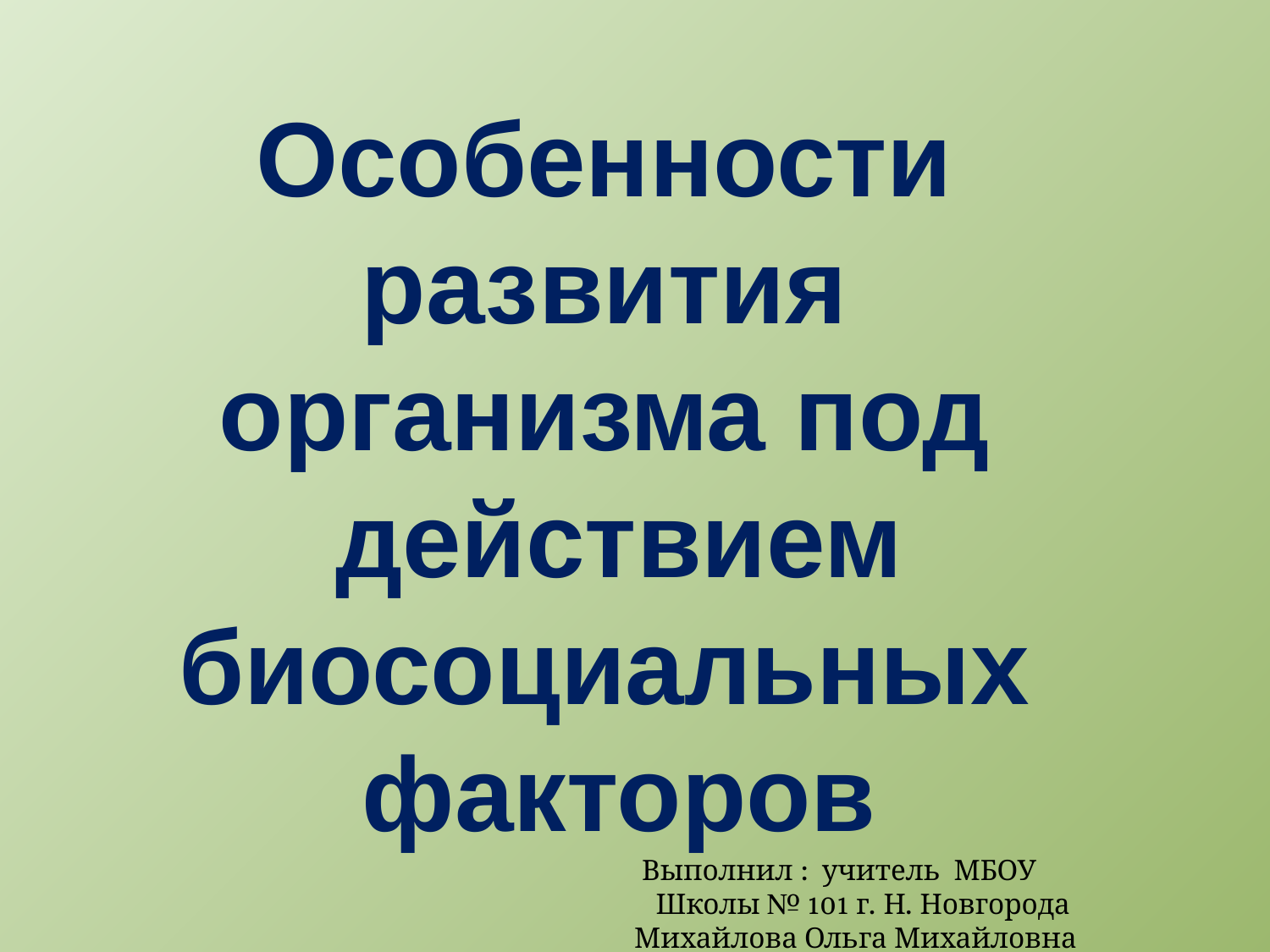

Особенности  развития  организма под  действием биосоциальных  факторов
                                                                       Выполнил :  учитель  МБОУ                                      Школы № 101 г. Н. Новгорода
Михайлова Ольга Михайловна